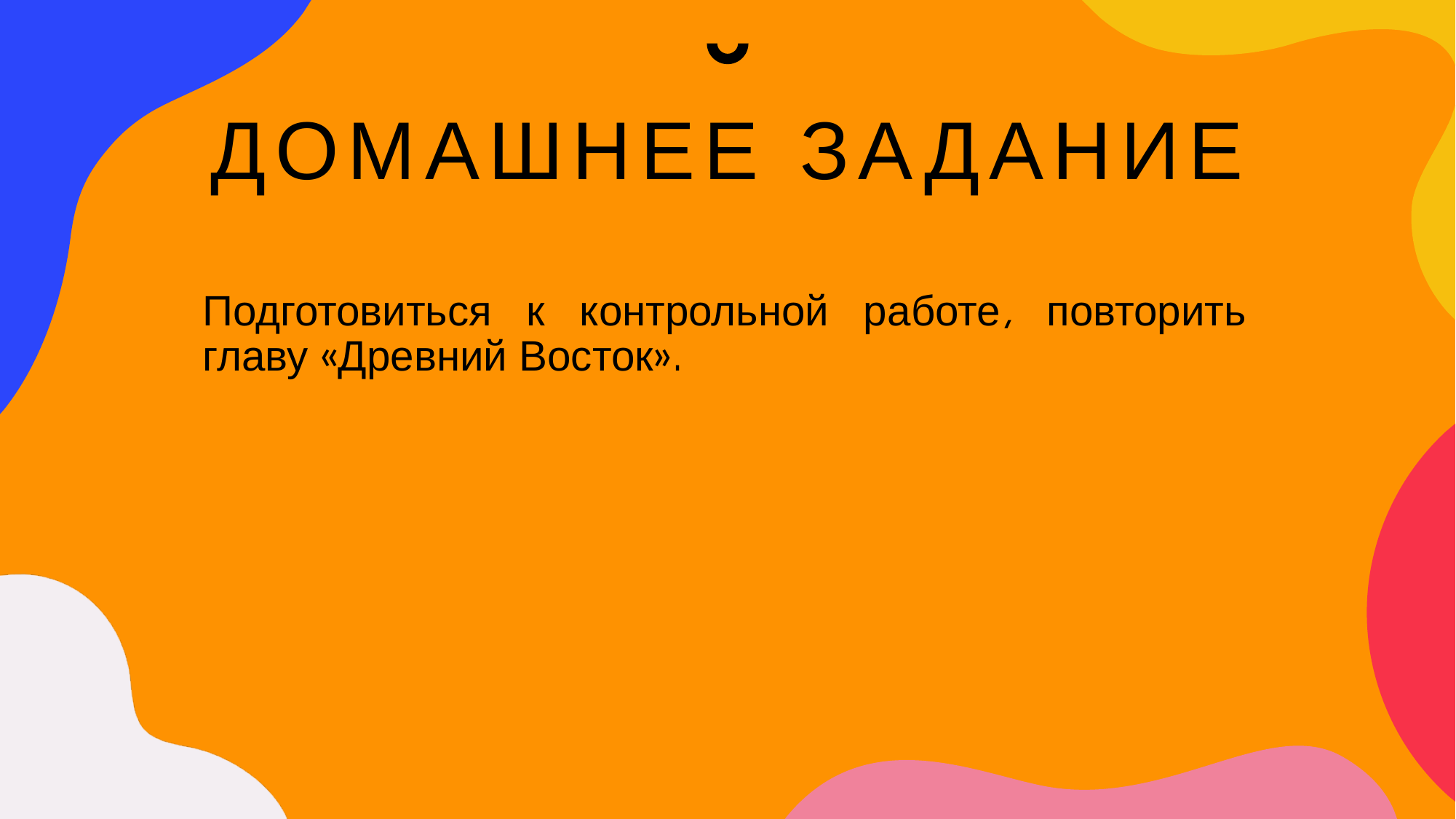

# Домашнее задание
Подготовиться к контрольной работе, повторить главу «Древний Восток».